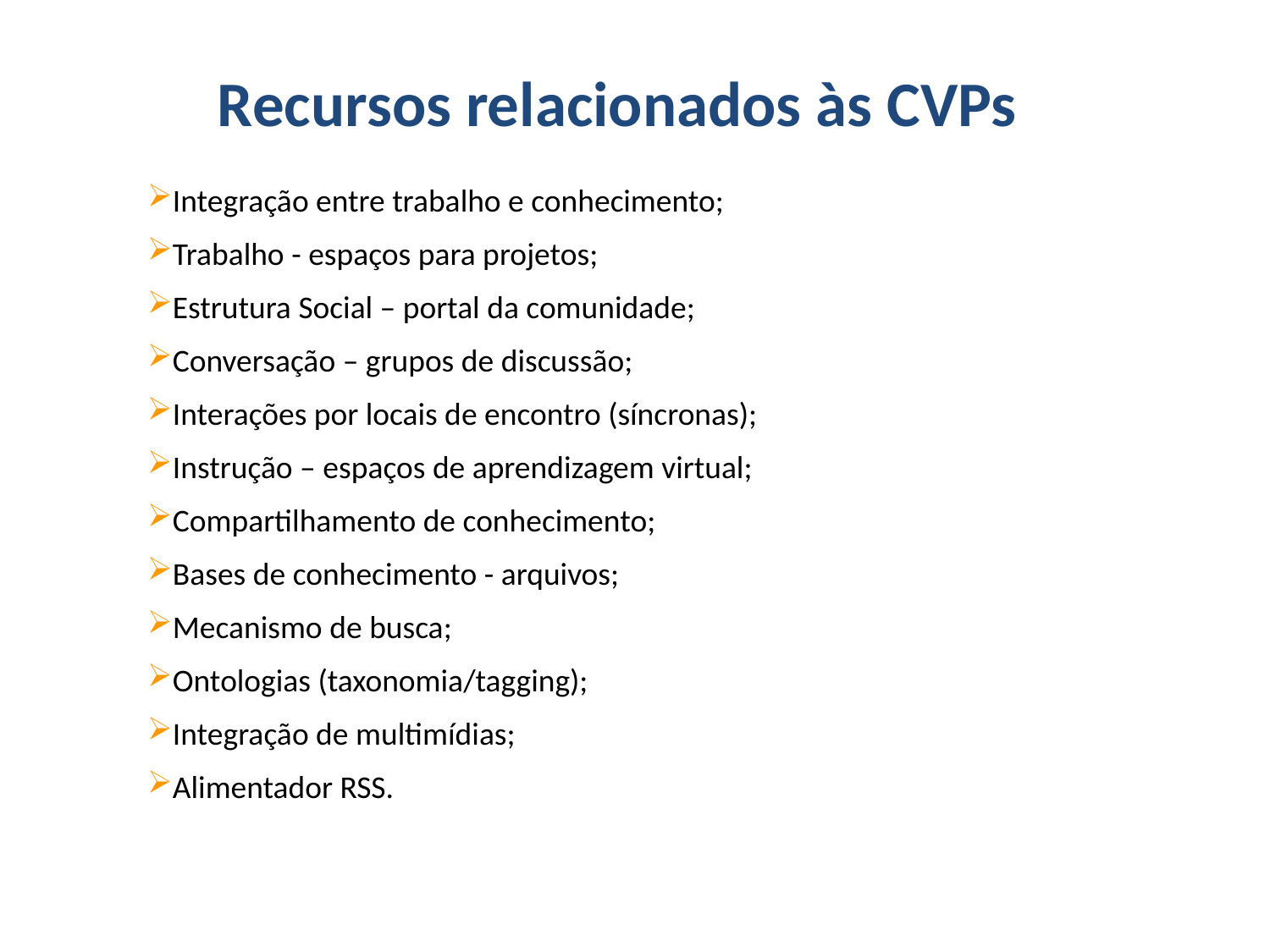

Recursos relacionados às CVPs
Integração entre trabalho e conhecimento;
Trabalho - espaços para projetos;
Estrutura Social – portal da comunidade;
Conversação – grupos de discussão;
Interações por locais de encontro (síncronas);
Instrução – espaços de aprendizagem virtual;
Compartilhamento de conhecimento;
Bases de conhecimento - arquivos;
Mecanismo de busca;
Ontologias (taxonomia/tagging);
Integração de multimídias;
Alimentador RSS.